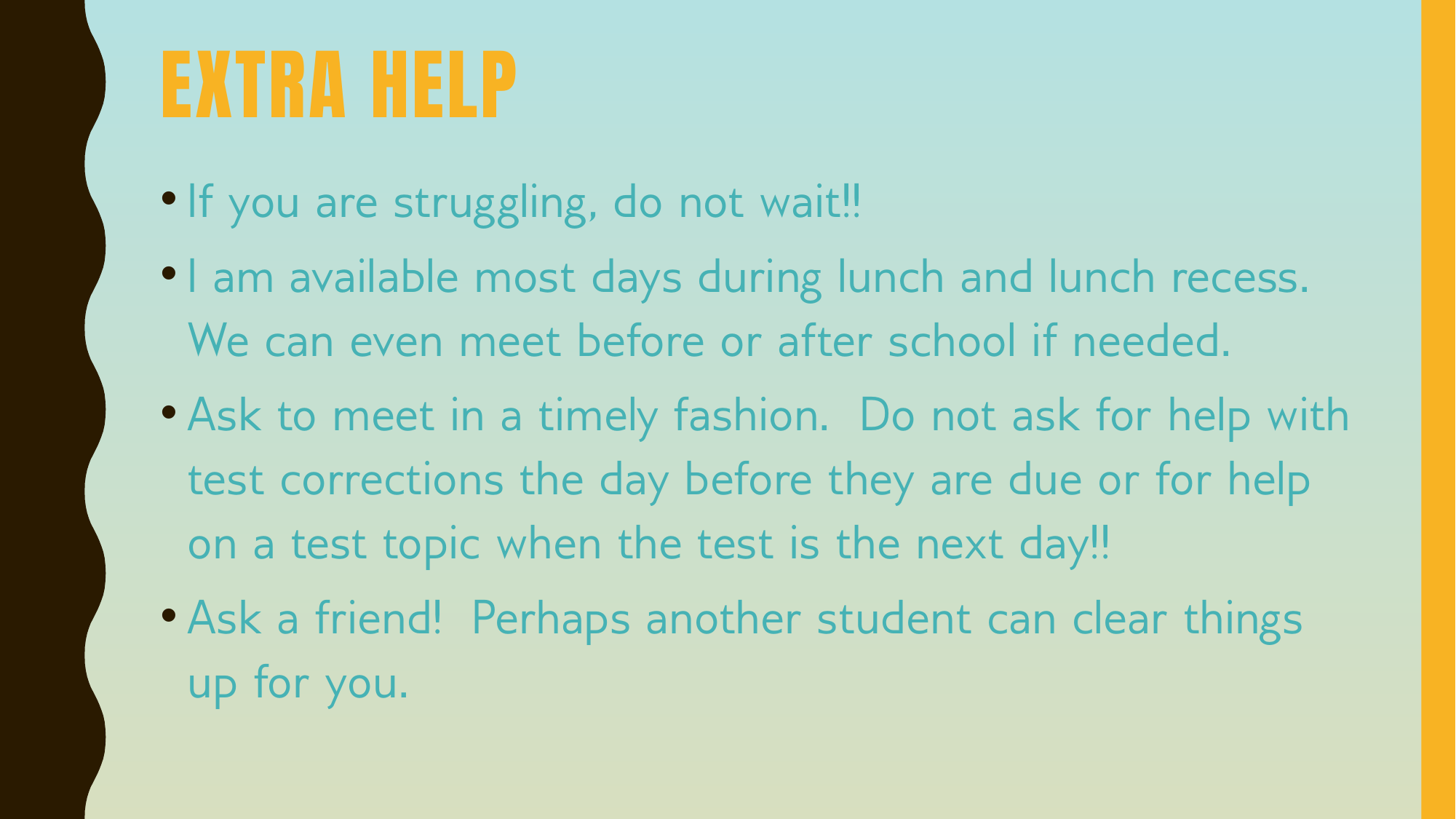

# Extra help
If you are struggling, do not wait!!
I am available most days during lunch and lunch recess.  We can even meet before or after school if needed.
Ask to meet in a timely fashion.  Do not ask for help with test corrections the day before they are due or for help on a test topic when the test is the next day!!
Ask a friend!  Perhaps another student can clear things up for you.